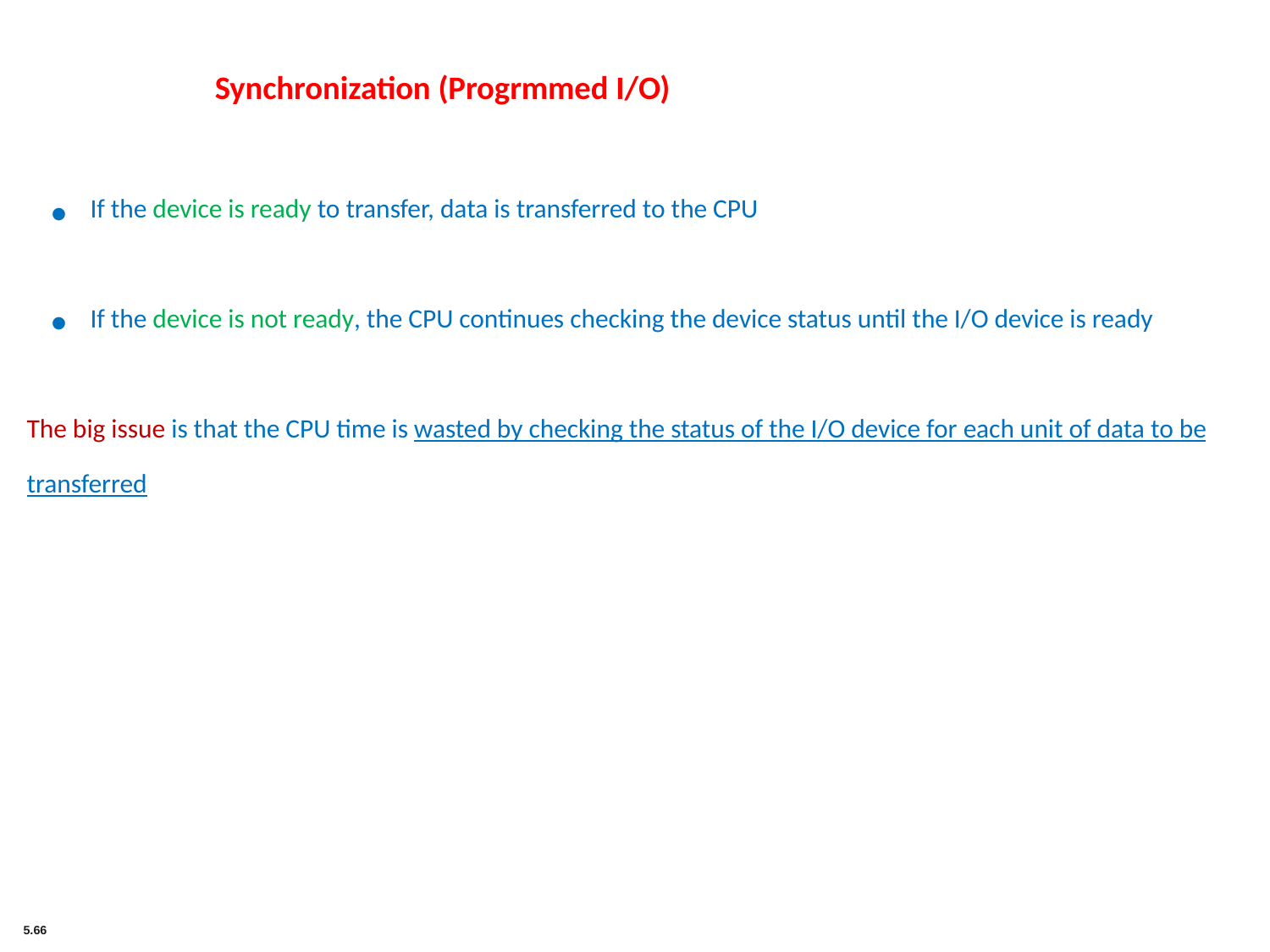

Synchronization (Progrmmed I/O)
If the device is ready to transfer, data is transferred to the CPU

If the device is not ready, the CPU continues checking the device status until the I/O device is ready

The big issue is that the CPU time is wasted by checking the status of the I/O device for each unit of data to be transferred

5.66